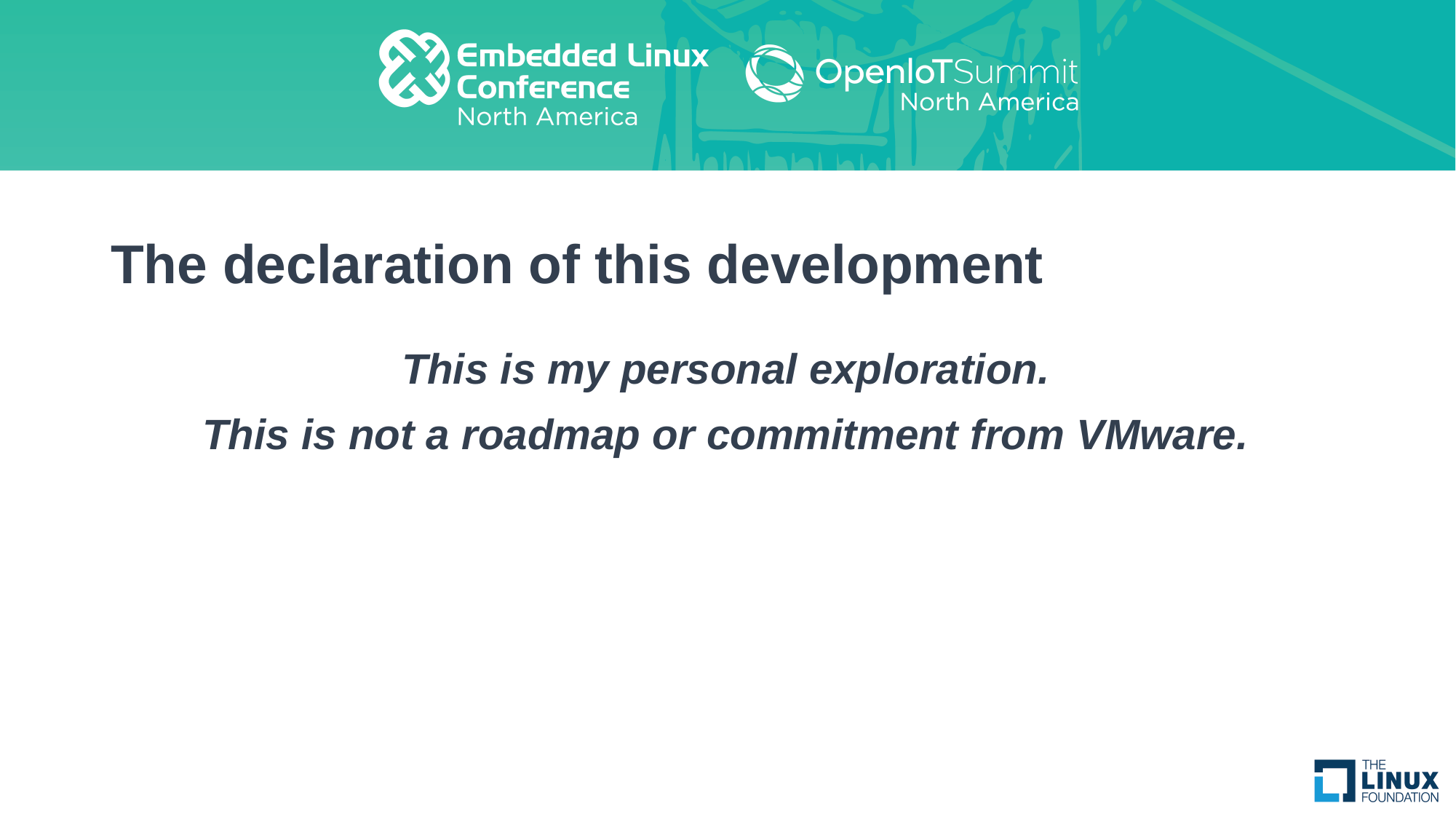

# The declaration of this development
This is my personal exploration.
This is not a roadmap or commitment from VMware.